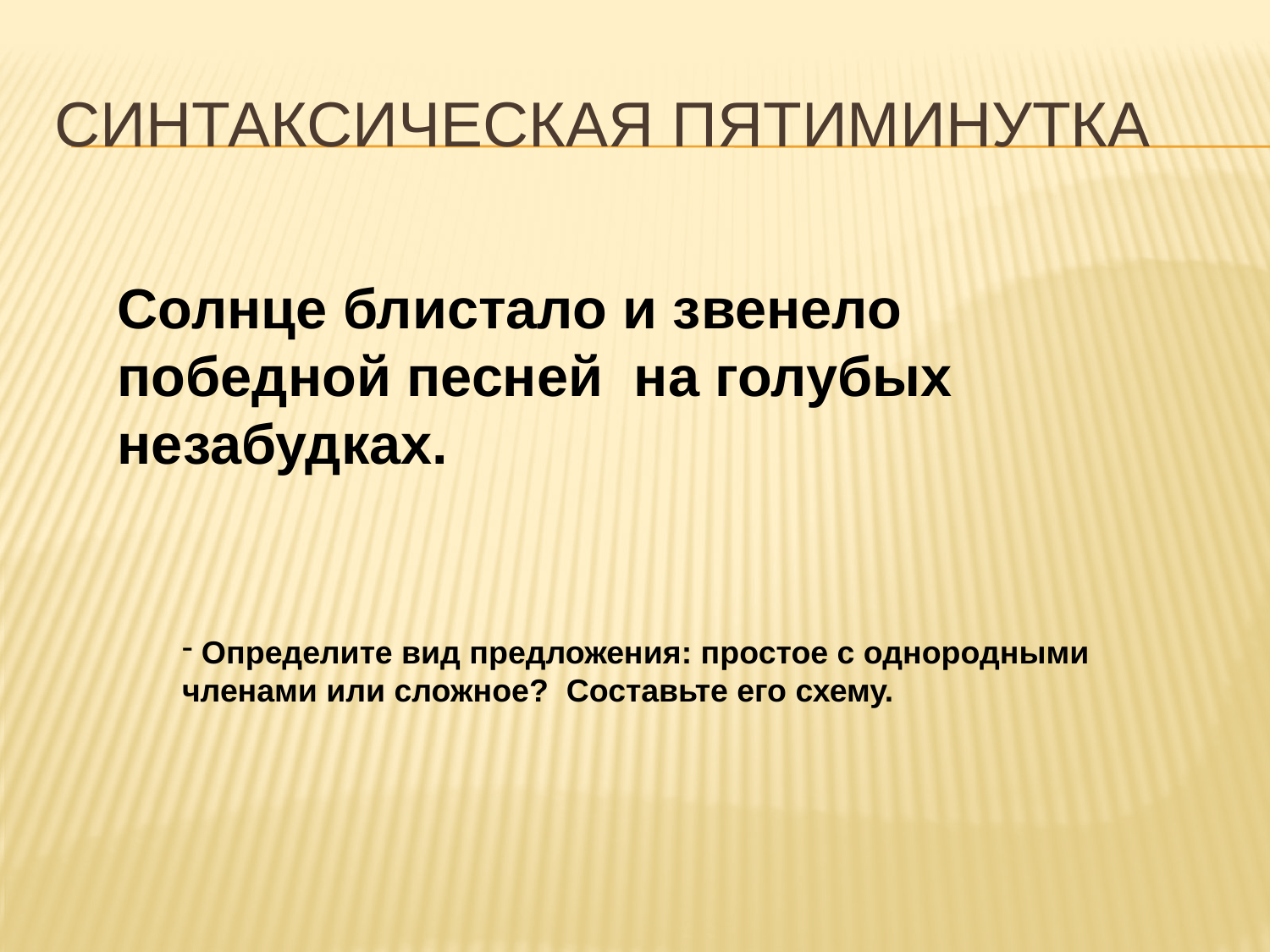

# Синтаксическая пятиминутка
Солнце блистало и звенело победной песней  на голубых незабудках.
 Определите вид предложения: простое с однородными
членами или сложное?  Составьте его схему.